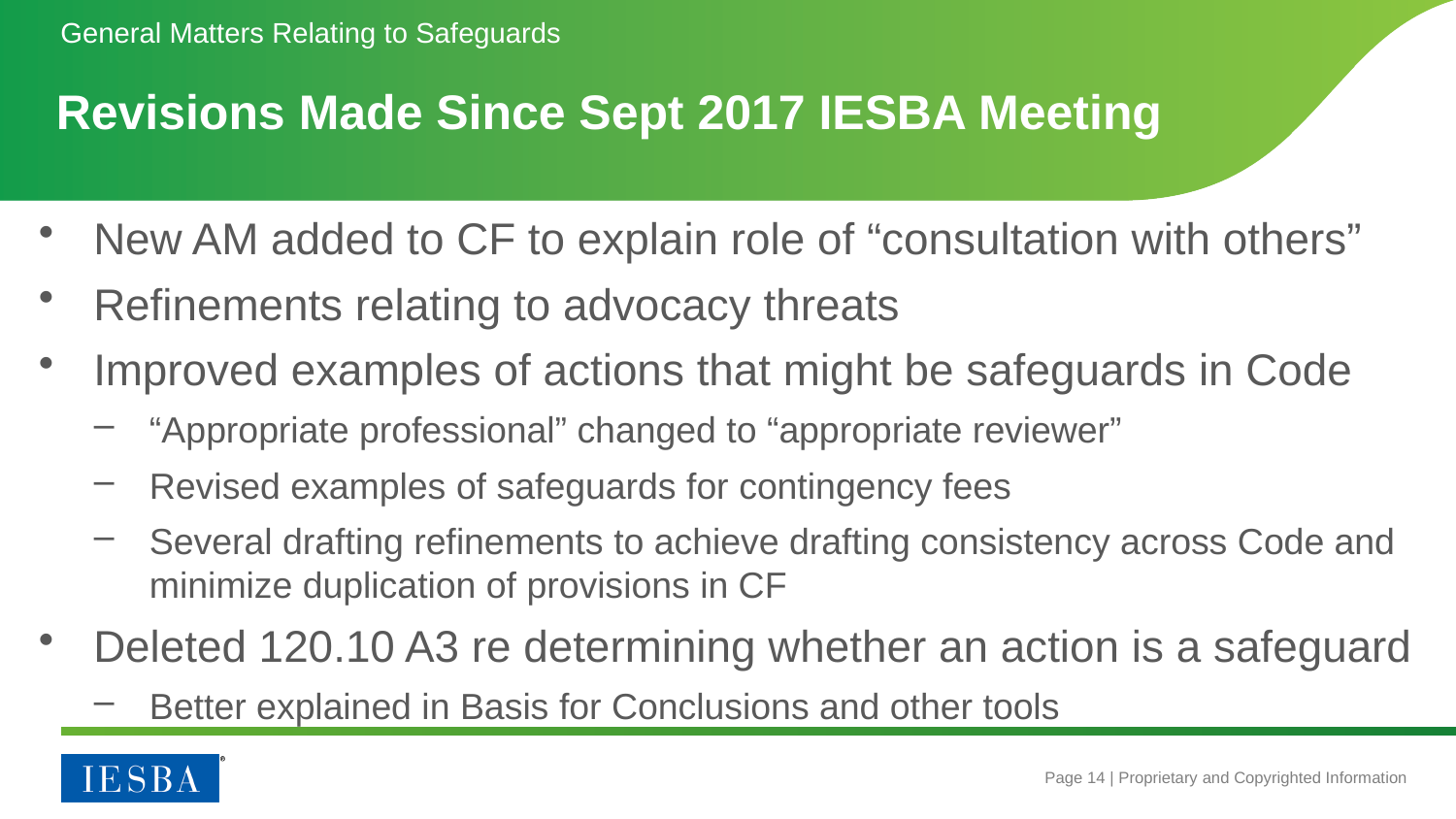

General Matters Relating to Safeguards
# Revisions Made Since Sept 2017 IESBA Meeting
New AM added to CF to explain role of “consultation with others”
Refinements relating to advocacy threats
Improved examples of actions that might be safeguards in Code
“Appropriate professional” changed to “appropriate reviewer”
Revised examples of safeguards for contingency fees
Several drafting refinements to achieve drafting consistency across Code and minimize duplication of provisions in CF
Deleted 120.10 A3 re determining whether an action is a safeguard
Better explained in Basis for Conclusions and other tools